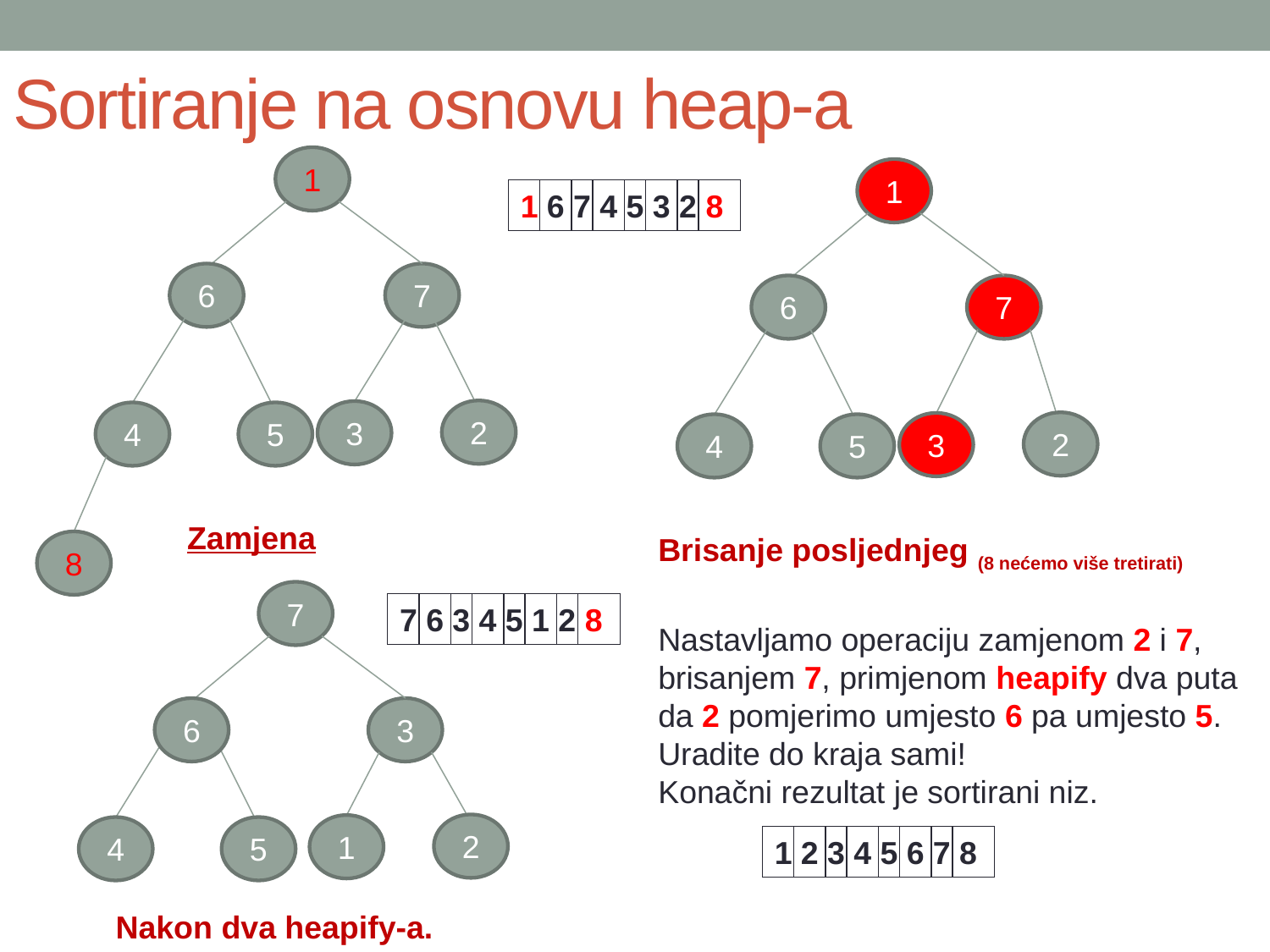

# Sortiranje na osnovu heap-a
1
1
1 6 7 4 5 3 2 8
6
7
6
7
2
3
4
5
2
3
4
5
Zamjena
Brisanje posljednjeg (8 nećemo više tretirati)
8
7
7 6 3 4 5 1 2 8
Nastavljamo operaciju zamjenom 2 i 7, brisanjem 7, primjenom heapify dva puta da 2 pomjerimo umjesto 6 pa umjesto 5.
Uradite do kraja sami!
Konačni rezultat je sortirani niz.
6
3
2
1
4
5
1 2 3 4 5 6 7 8
Nakon dva heapify-a.